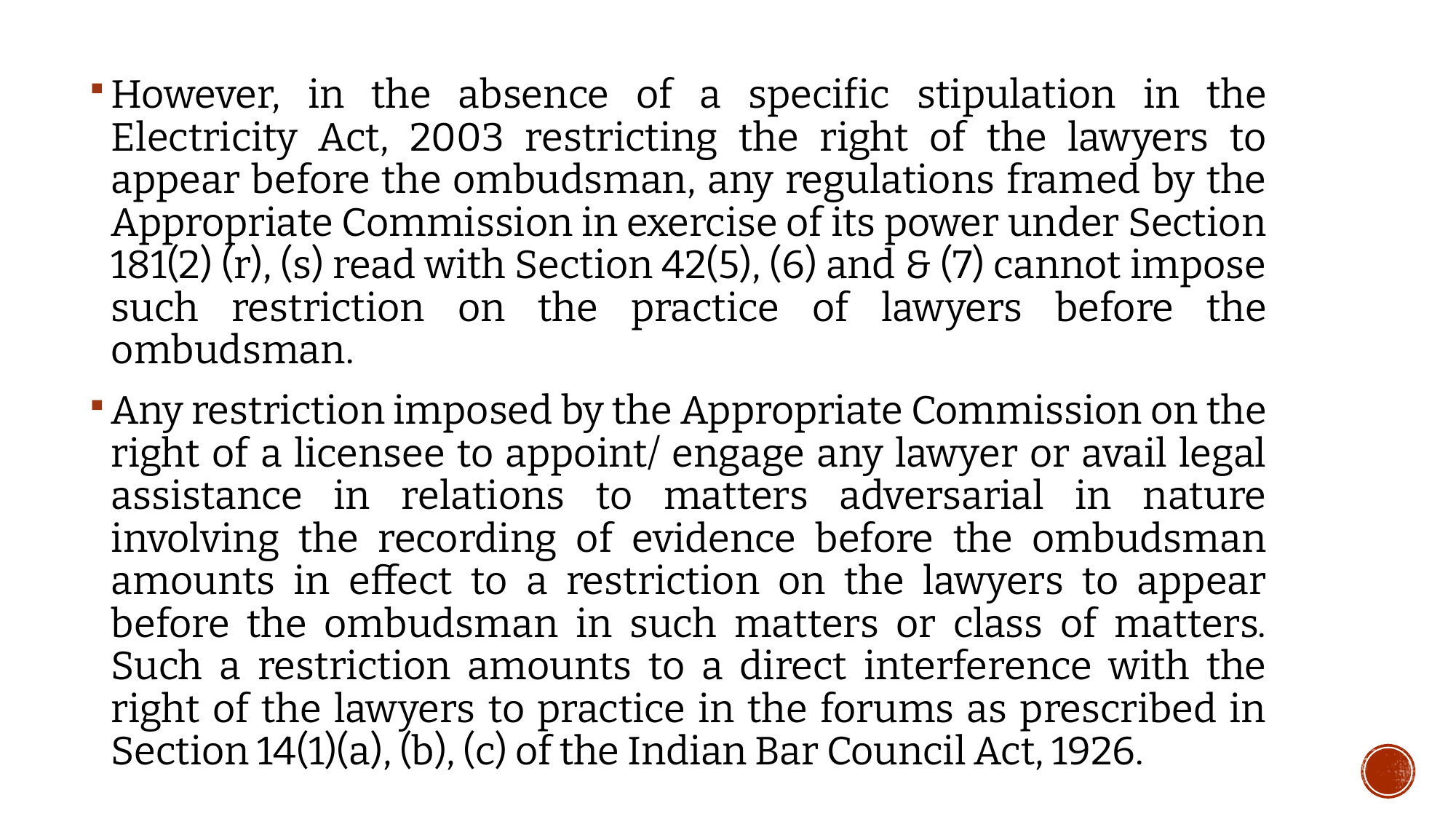

However, in the absence of a specific stipulation in the Electricity Act, 2003 restricting the right of the lawyers to appear before the ombudsman, any regulations framed by the Appropriate Commission in exercise of its power under Section 181(2) (r), (s) read with Section 42(5), (6) and & (7) cannot impose such restriction on the practice of lawyers before the ombudsman.
Any restriction imposed by the Appropriate Commission on the right of a licensee to appoint/ engage any lawyer or avail legal assistance in relations to matters adversarial in nature involving the recording of evidence before the ombudsman amounts in effect to a restriction on the lawyers to appear before the ombudsman in such matters or class of matters. Such a restriction amounts to a direct interference with the right of the lawyers to practice in the forums as prescribed in Section 14(1)(a), (b), (c) of the Indian Bar Council Act, 1926.